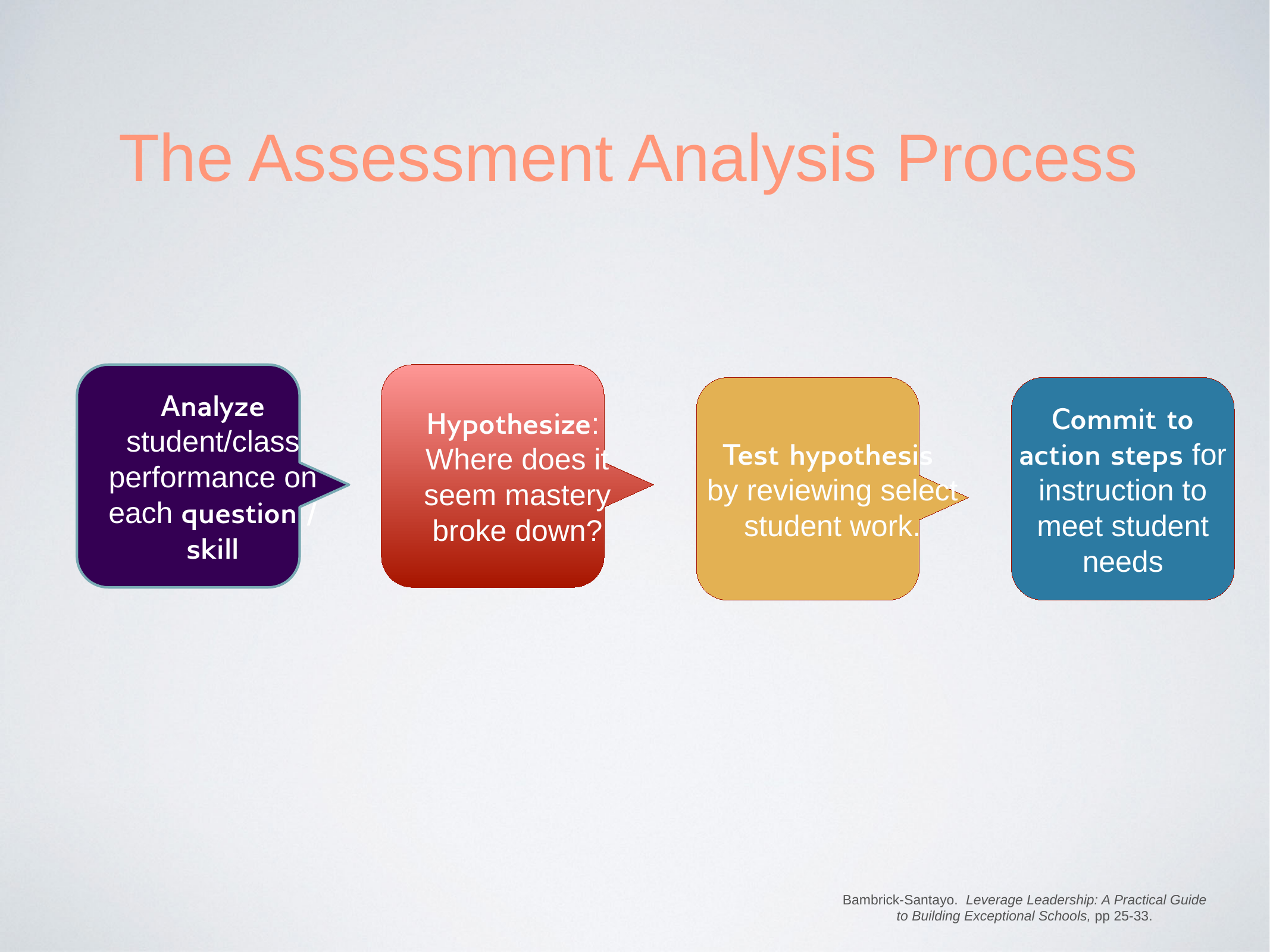

The Assessment Analysis Process
Analyze student/class performance on each question / skill
Hypothesize:  Where does it seem mastery broke down?
Test hypothesis
by reviewing select student work.
Commit to action steps for instruction to meet student needs
Bambrick-Santayo.  Leverage Leadership: A Practical Guide to Building Exceptional Schools, pp 25-33.